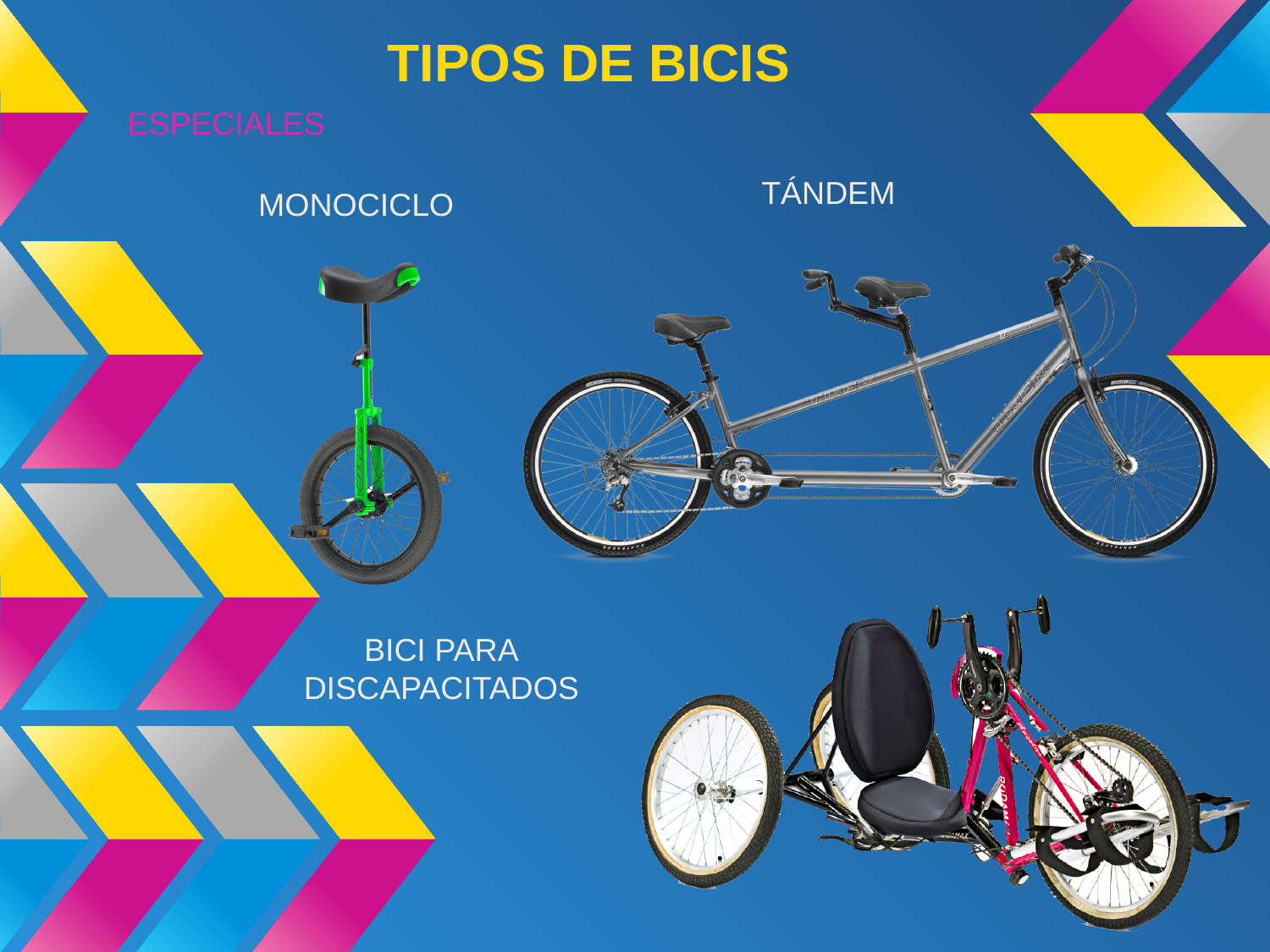

# TIPOS DE BICIS

ESPECIALES
TÁNDEM
MONOCICLO

BICI PARA
DISCAPACITADOS